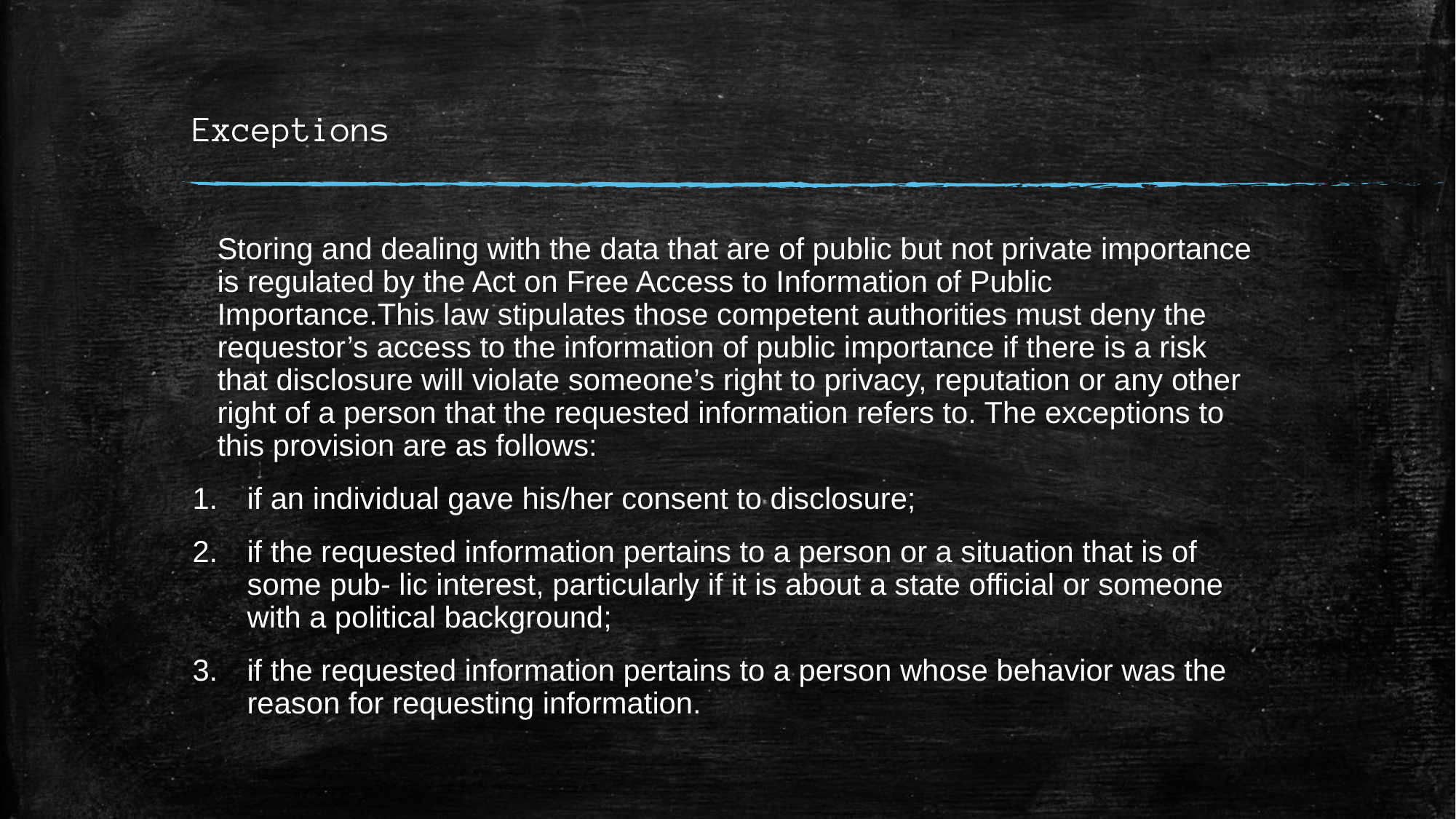

# Exceptions
Storing and dealing with the data that are of public but not private importance is regulated by the Act on Free Access to Information of Public Importance.This law stipulates those competent authorities must deny the requestor’s access to the information of public importance if there is a risk that disclosure will violate someone’s right to privacy, reputation or any other right of a person that the requested information refers to. The exceptions to this provision are as follows:
if an individual gave his/her consent to disclosure;
if the requested information pertains to a person or a situation that is of some pub- lic interest, particularly if it is about a state official or someone with a political background;
if the requested information pertains to a person whose behavior was the reason for requesting information.